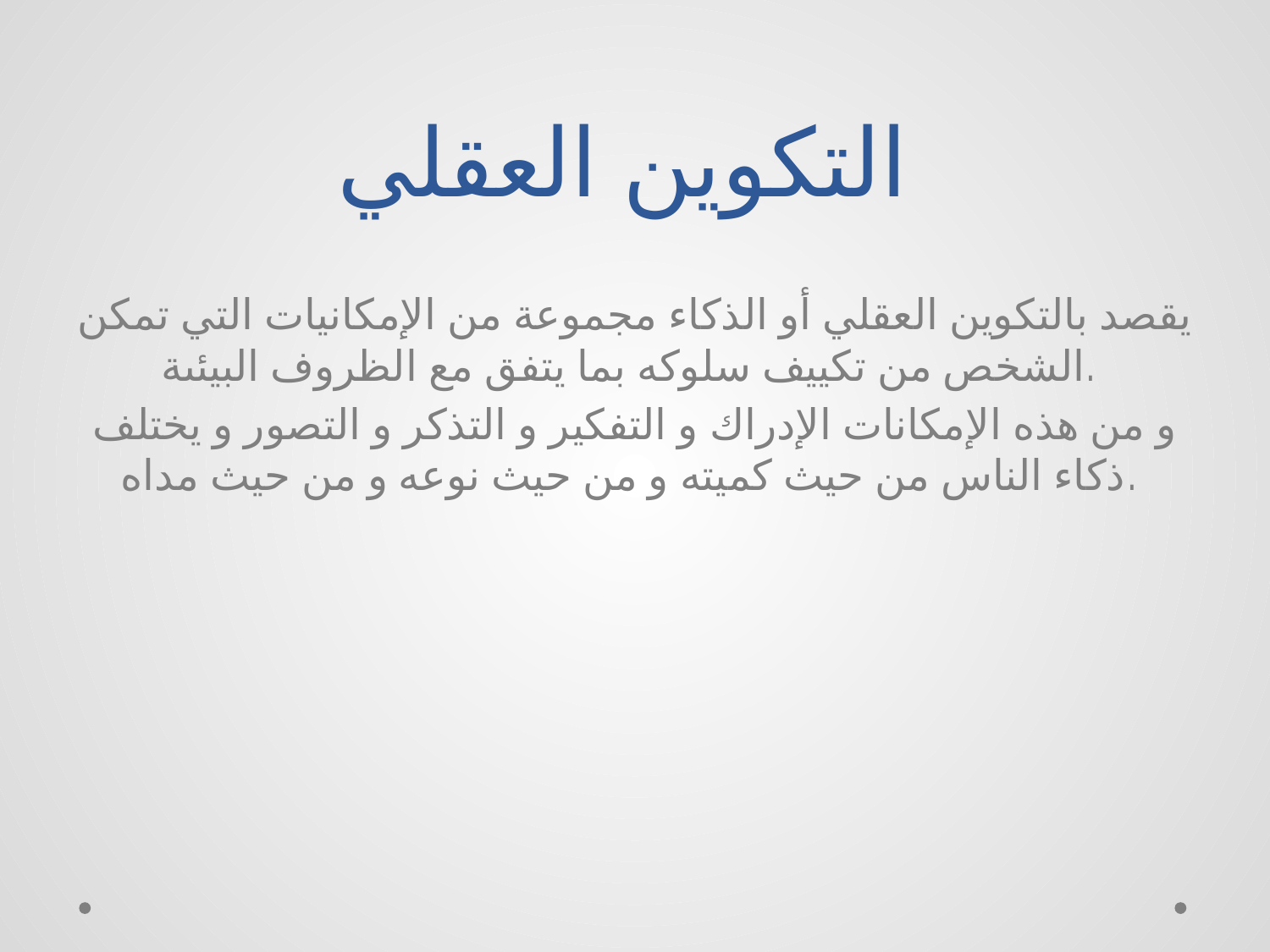

# التكوين العقلي

يقصد بالتكوين العقلي أو الذكاء مجموعة من الإمكانيات التي تمكن الشخص من تكييف سلوكه بما يتفق مع الظروف البيئىة.
و من هذه الإمكانات الإدراك و التفكير و التذكر و التصور و يختلف ذكاء الناس من حيث كميته و من حيث نوعه و من حيث مداه.